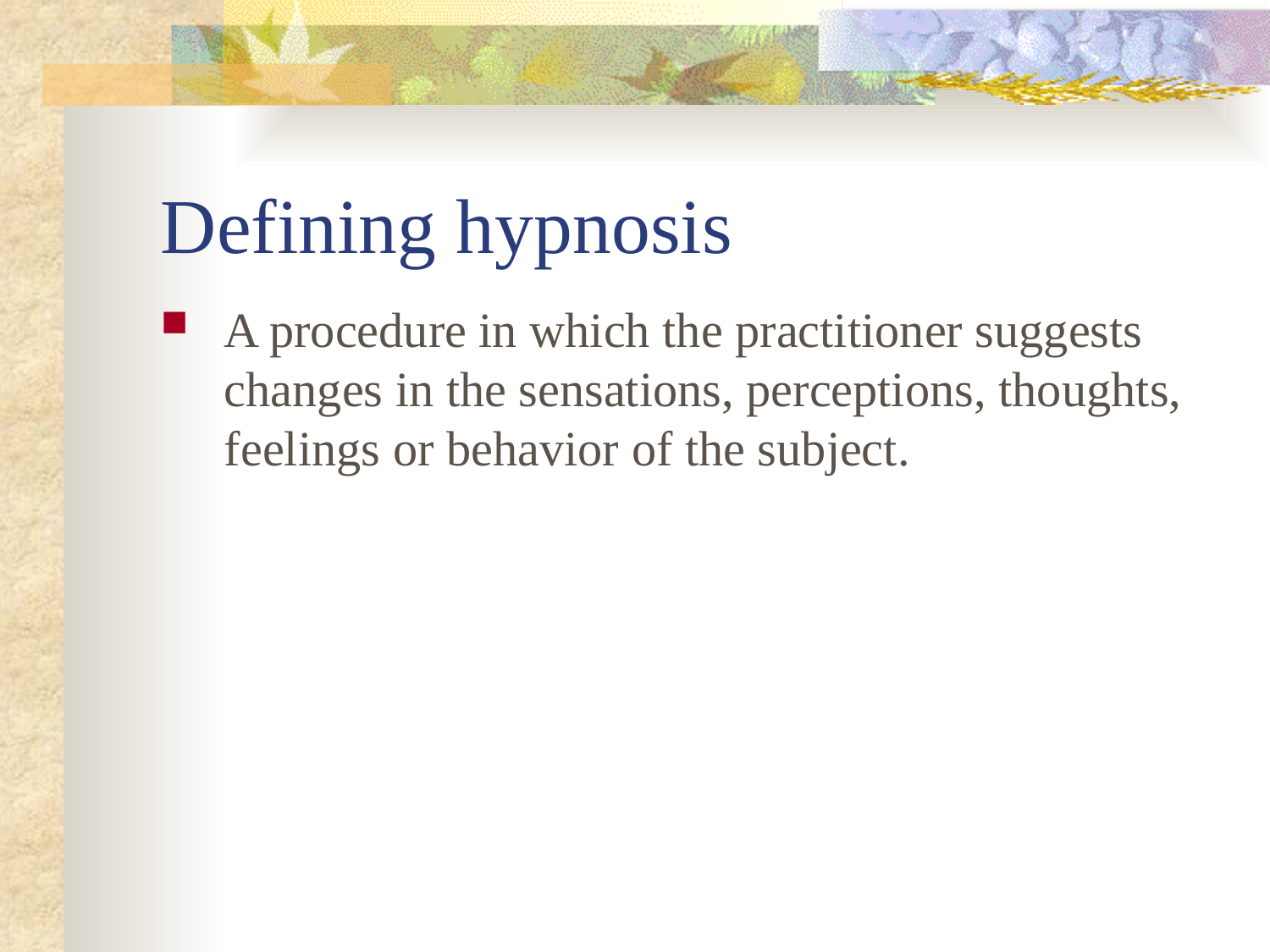

# Defining hypnosis
A procedure in which the practitioner suggests changes in the sensations, perceptions, thoughts, feelings or behavior of the subject.